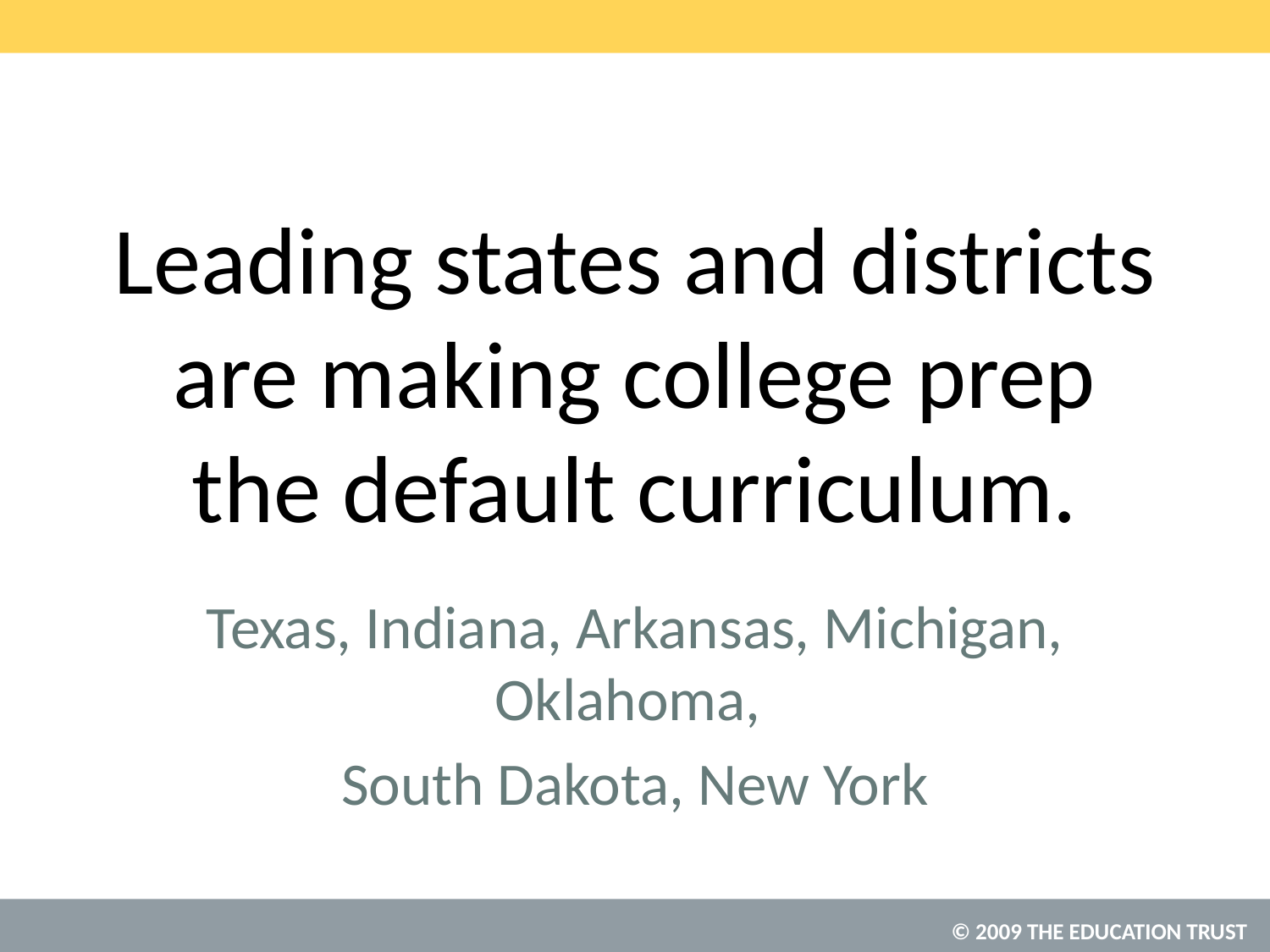

# Leading states and districts are making college prep the default curriculum.
Texas, Indiana, Arkansas, Michigan, Oklahoma,
South Dakota, New York